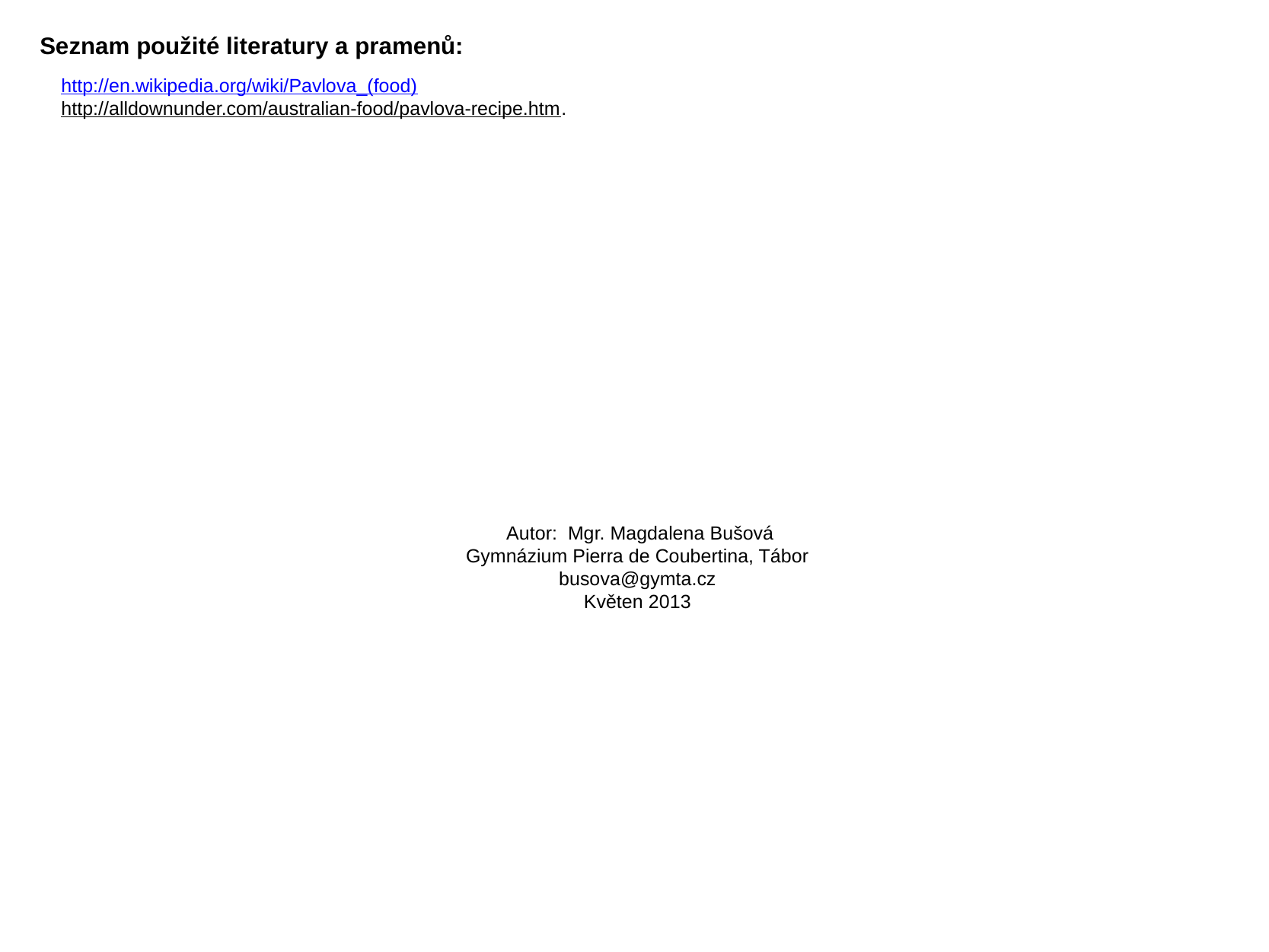

Seznam použité literatury a pramenů:
http://en.wikipedia.org/wiki/Pavlova_(food)
http://alldownunder.com/australian-food/pavlova-recipe.htm.

 Autor:  Mgr. Magdalena Bušová
Gymnázium Pierra de Coubertina, Tábor
busova@gymta.cz
Květen 2013